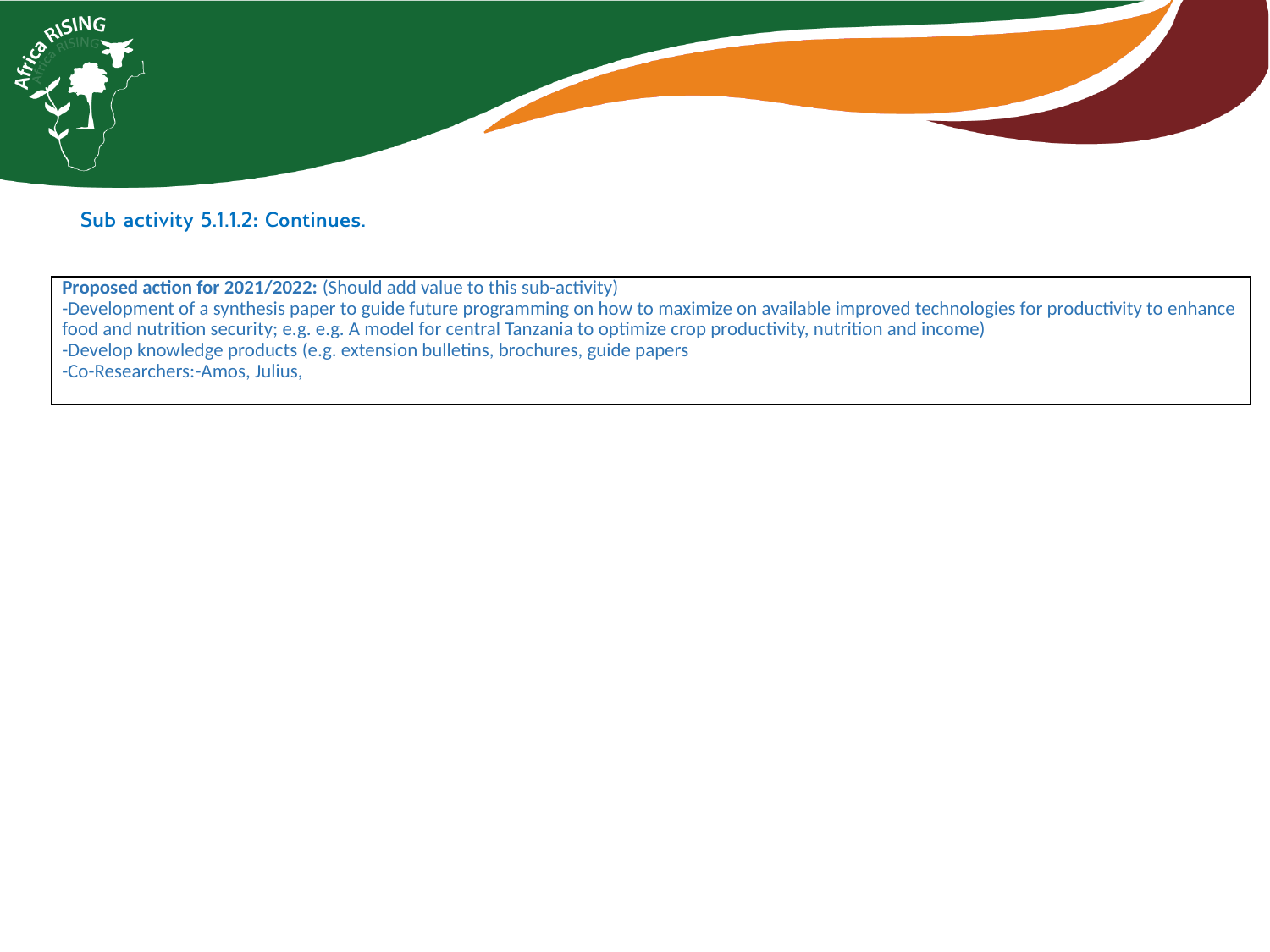

Sub activity 5.1.1.2: Continues.
| Proposed action for 2021/2022: (Should add value to this sub-activity) -Development of a synthesis paper to guide future programming on how to maximize on available improved technologies for productivity to enhance food and nutrition security; e.g. e.g. A model for central Tanzania to optimize crop productivity, nutrition and income) -Develop knowledge products (e.g. extension bulletins, brochures, guide papers -Co-Researchers:-Amos, Julius, |
| --- |